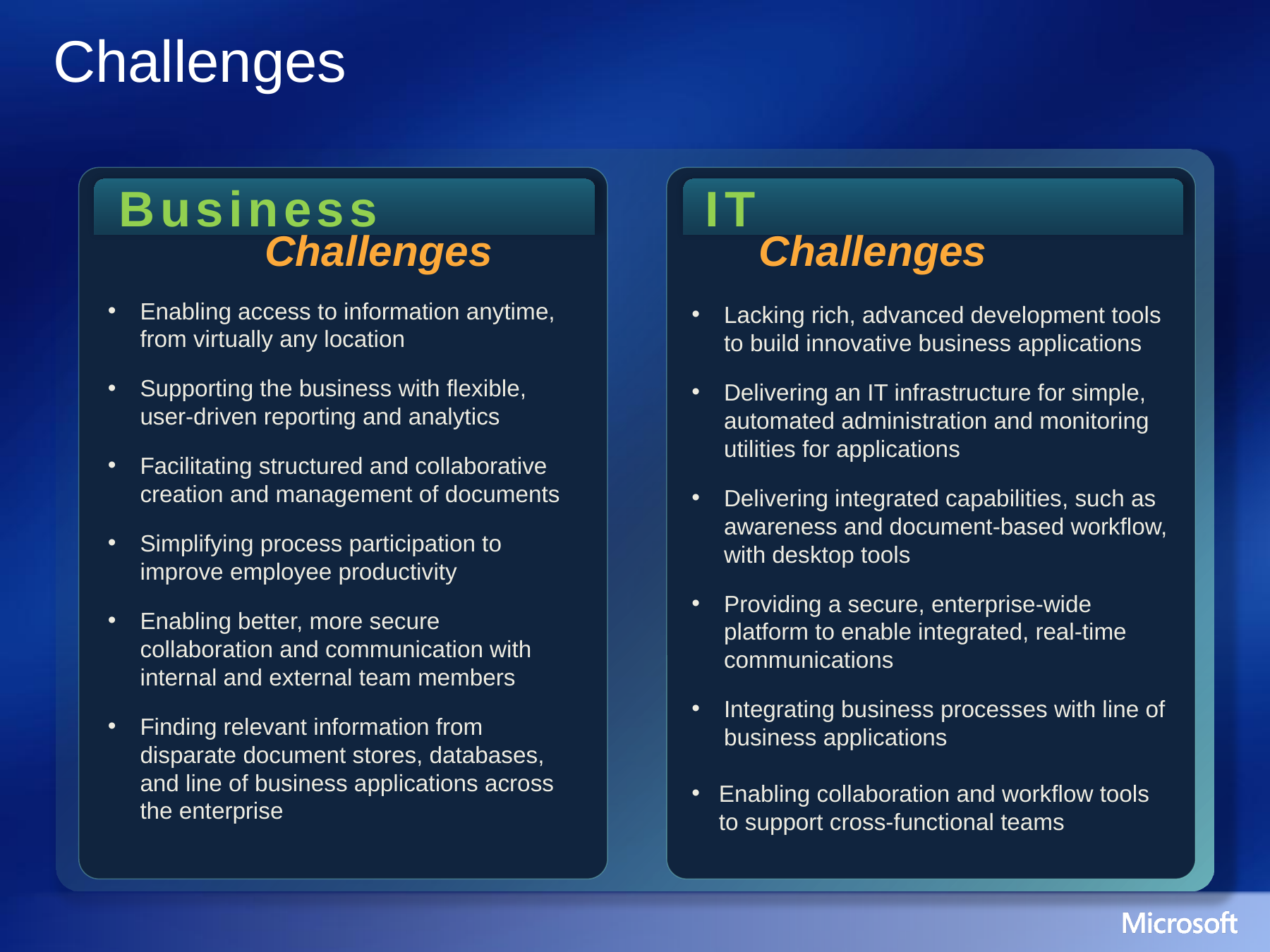

# Challenges

Business
IT
Challenges
Challenges
Enabling access to information anytime, from virtually any location
Supporting the business with flexible, user-driven reporting and analytics
Facilitating structured and collaborative creation and management of documents
Simplifying process participation to improve employee productivity
Enabling better, more secure collaboration and communication with internal and external team members
Finding relevant information from disparate document stores, databases, and line of business applications across the enterprise
Lacking rich, advanced development tools to build innovative business applications
Delivering an IT infrastructure for simple, automated administration and monitoring utilities for applications
Delivering integrated capabilities, such as awareness and document-based workflow, with desktop tools
Providing a secure, enterprise-wide platform to enable integrated, real-time communications
Integrating business processes with line of business applications
Enabling collaboration and workflow tools to support cross-functional teams